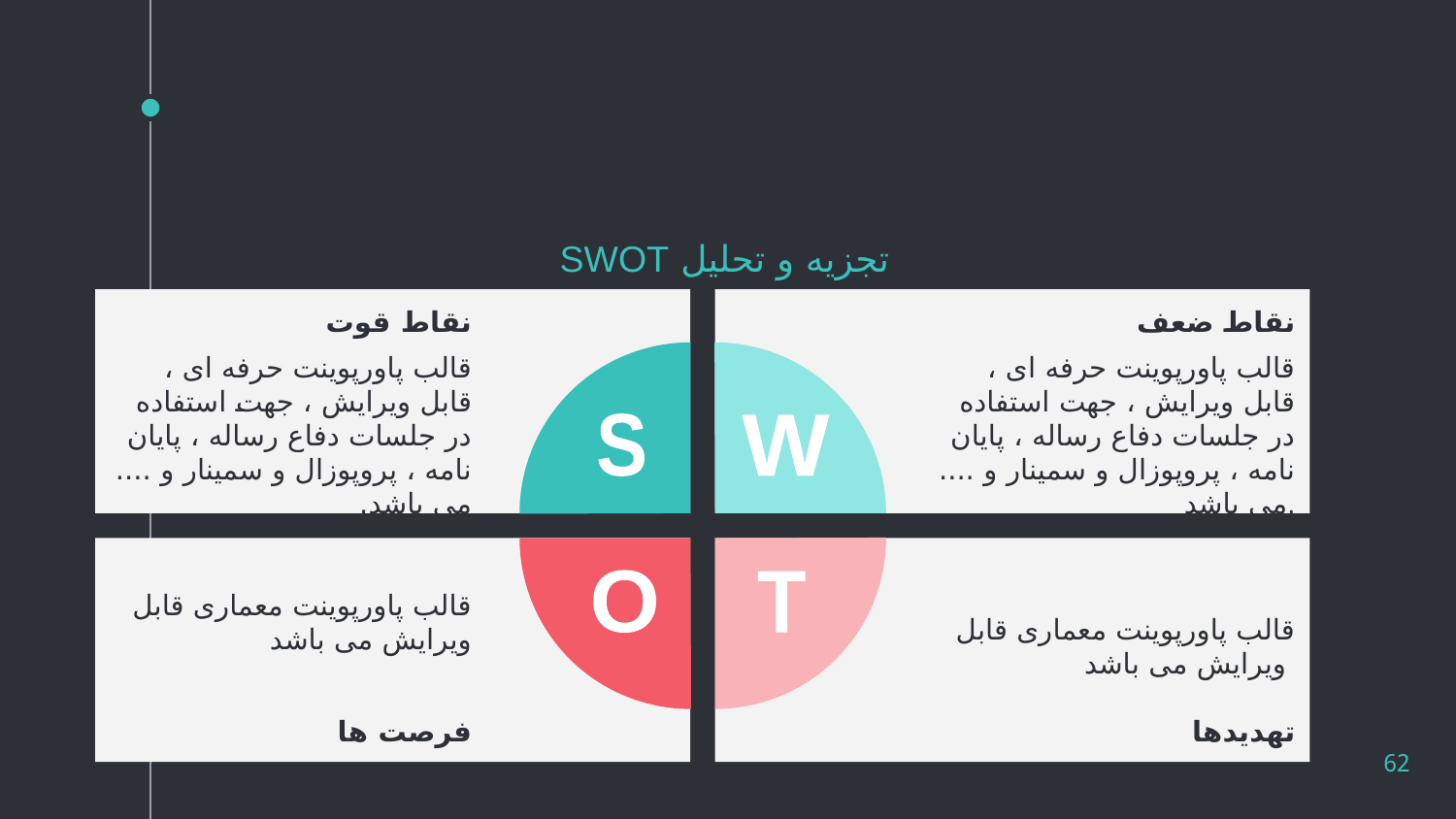

# تجزیه و تحلیل SWOT
نقاط قوت
قالب پاورپوينت حرفه ای ، قابل ویرایش ، جهت استفاده در جلسات دفاع رساله ، پایان نامه ، پروپوزال و سمینار و .... می باشد.
نقاط ضعف
قالب پاورپوينت حرفه ای ، قابل ویرایش ، جهت استفاده در جلسات دفاع رساله ، پایان نامه ، پروپوزال و سمینار و .... می باشد.

S
W

قالب پاورپوینت معماری قابل ویرایش می باشد

فرصت ها
قالب پاورپوینت معماری قابل ویرایش می باشد

تهدیدها
O
T
62